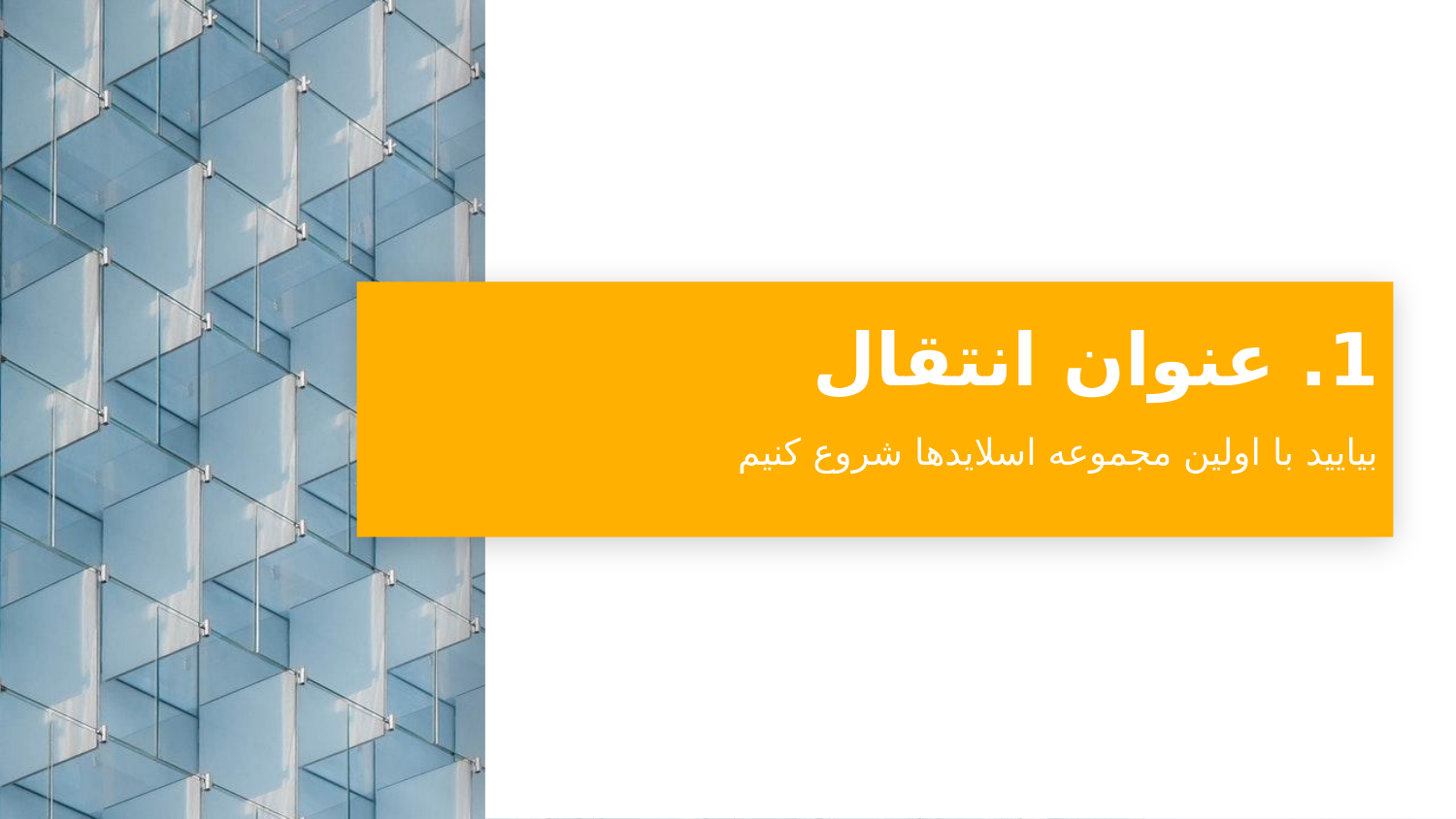

# 1. عنوان انتقال
بیایید با اولین مجموعه اسلایدها شروع کنیم